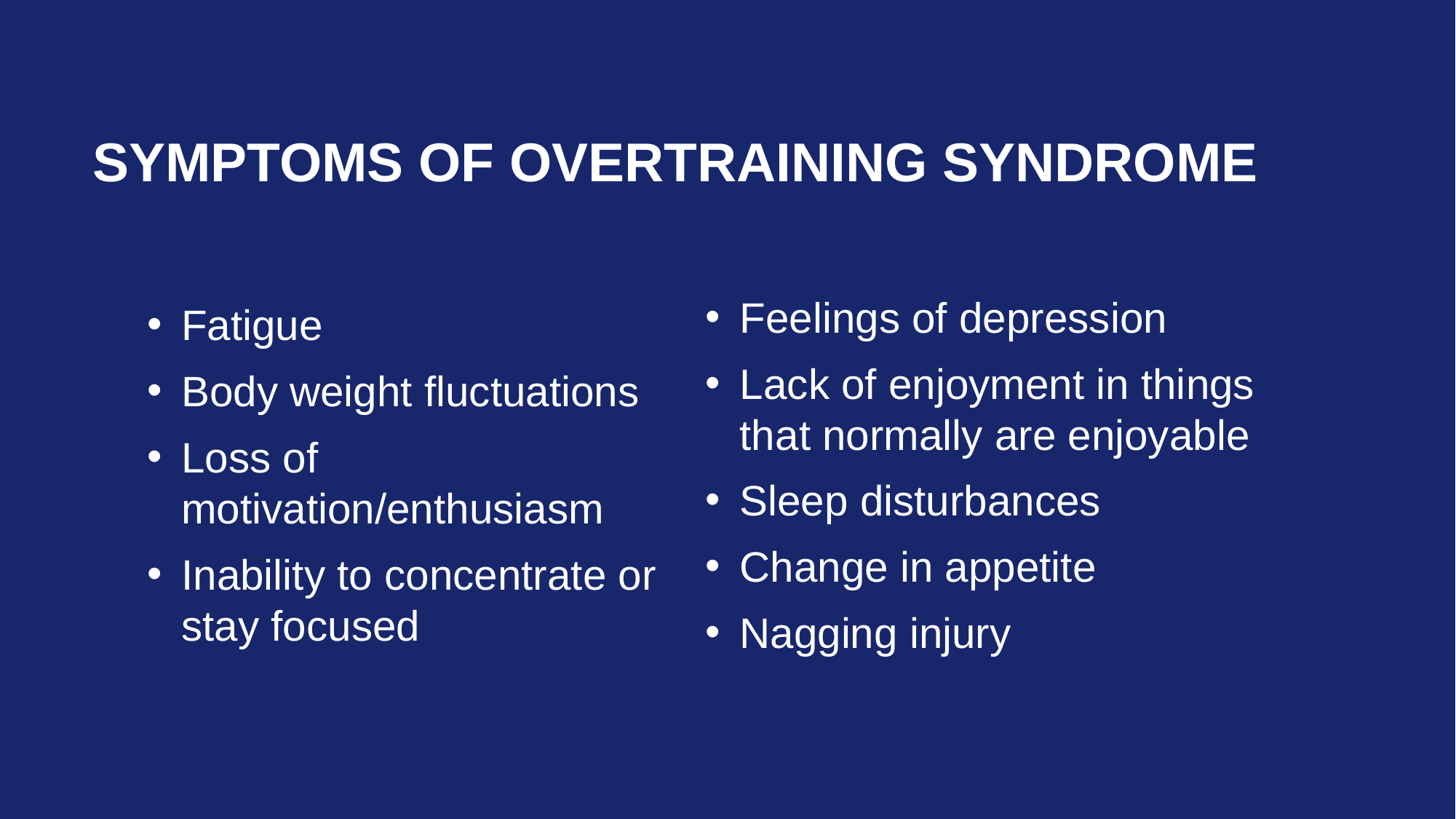

# Symptoms of Overtraining Syndrome
Fatigue
Body weight fluctuations
Loss of motivation/enthusiasm
Inability to concentrate or stay focused
Feelings of depression
Lack of enjoyment in things that normally are enjoyable
Sleep disturbances
Change in appetite
Nagging injury